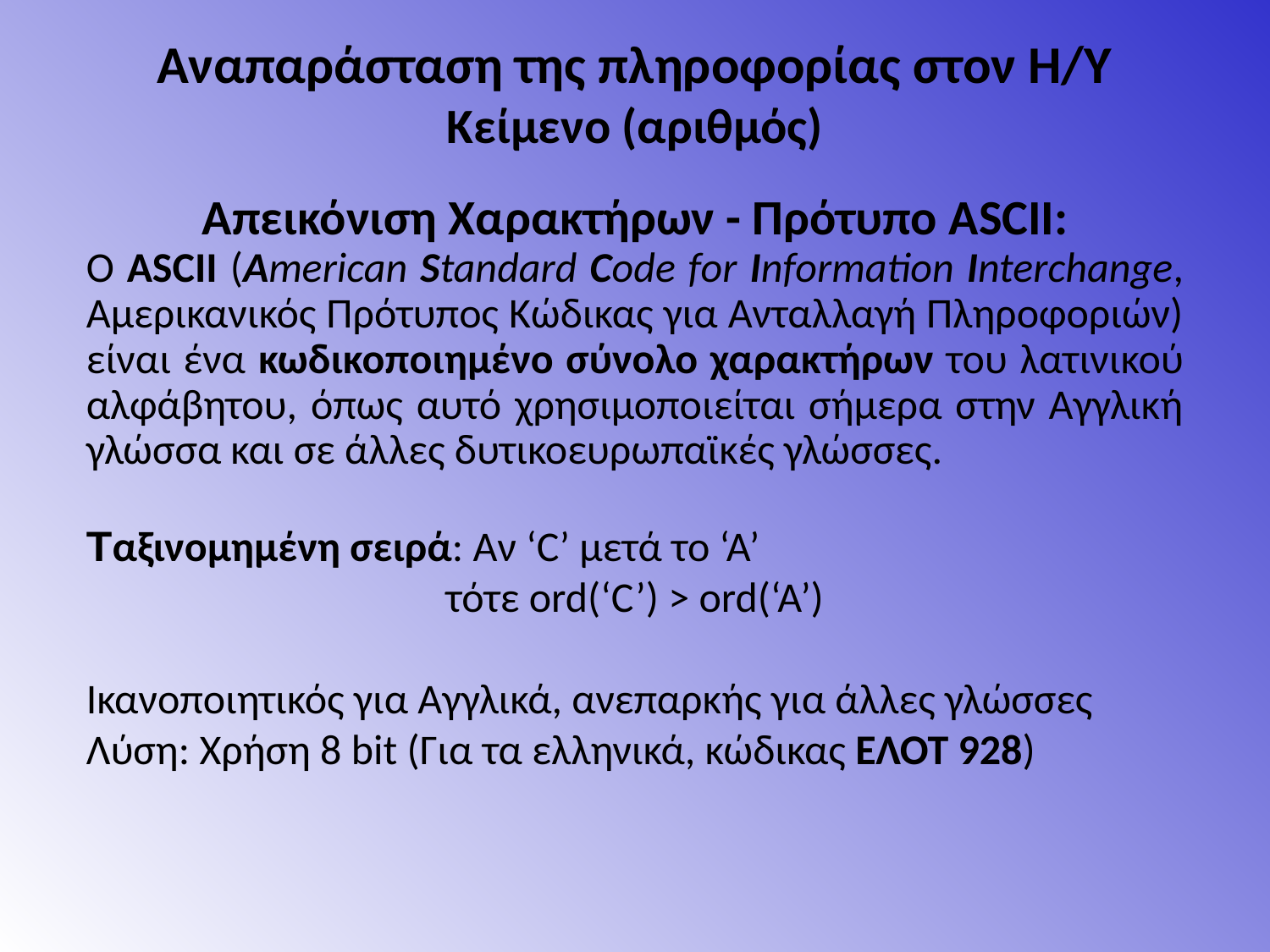

Αναπαράσταση της πληροφορίας στον Η/Υ
Κείμενο (αριθμός)

Απεικόνιση Χαρακτήρων - Πρότυπο ASCII:
Ο ASCII (American Standard Code for Information Interchange, Αμερικανικός Πρότυπος Κώδικας για Ανταλλαγή Πληροφοριών) είναι ένα κωδικοποιημένο σύνολο χαρακτήρων του λατινικού αλφάβητου, όπως αυτό χρησιμοποιείται σήμερα στην Αγγλική γλώσσα και σε άλλες δυτικοευρωπαϊκές γλώσσες.

Ταξινομημένη σειρά: Αν ‘C’ μετά το ‘Α’
τότε ord(‘C’) > ord(‘A’)

Ικανοποιητικός για Αγγλικά, ανεπαρκής για άλλες γλώσσες
Λύση: Χρήση 8 bit (Για τα ελληνικά, κώδικας ΕΛΟΤ 928)